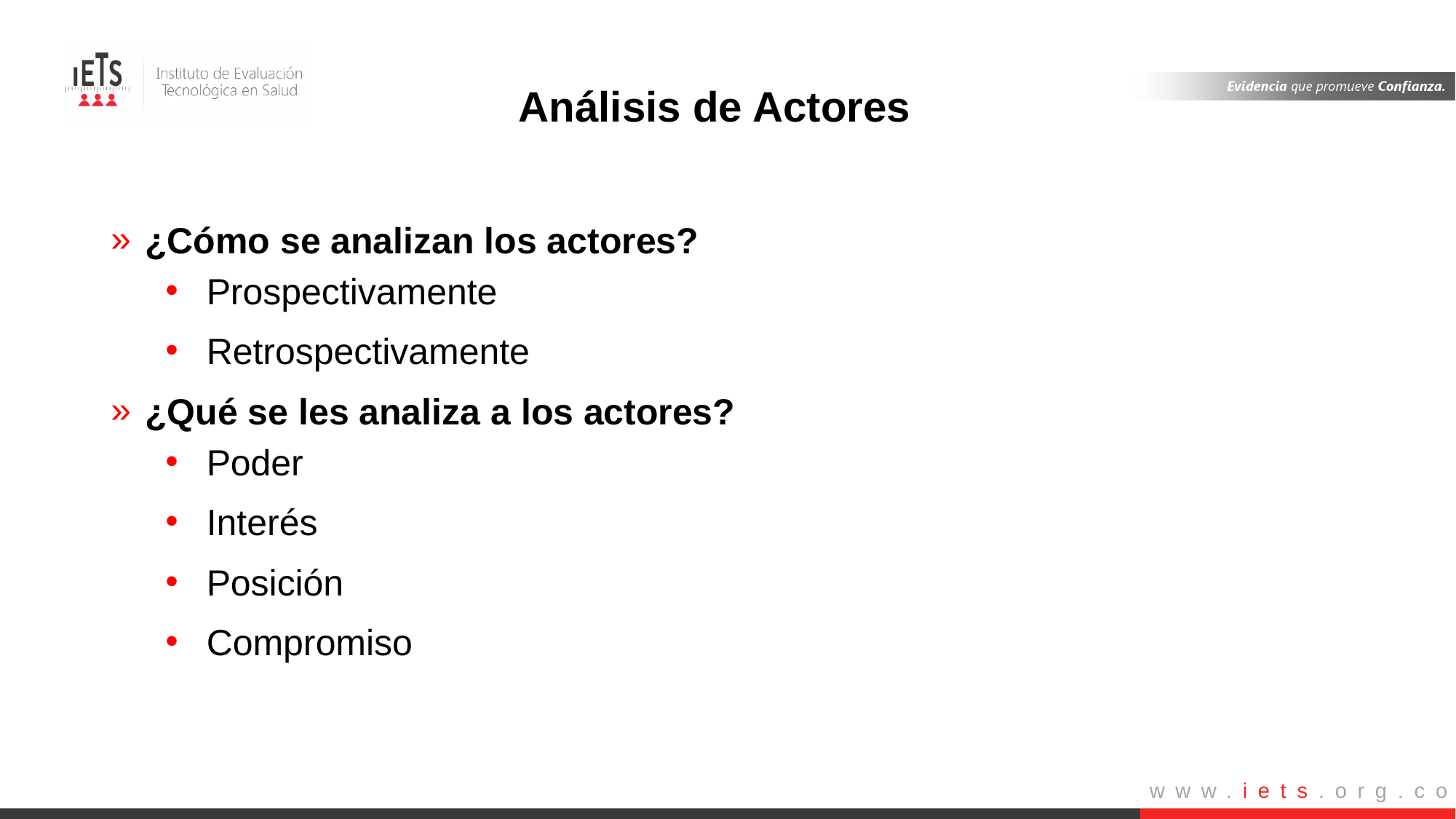

Análisis de Actores

¿Cómo se analizan los actores?
Prospectivamente
Retrospectivamente
¿Qué se les analiza a los actores?
Poder
Interés
Posición
Compromiso